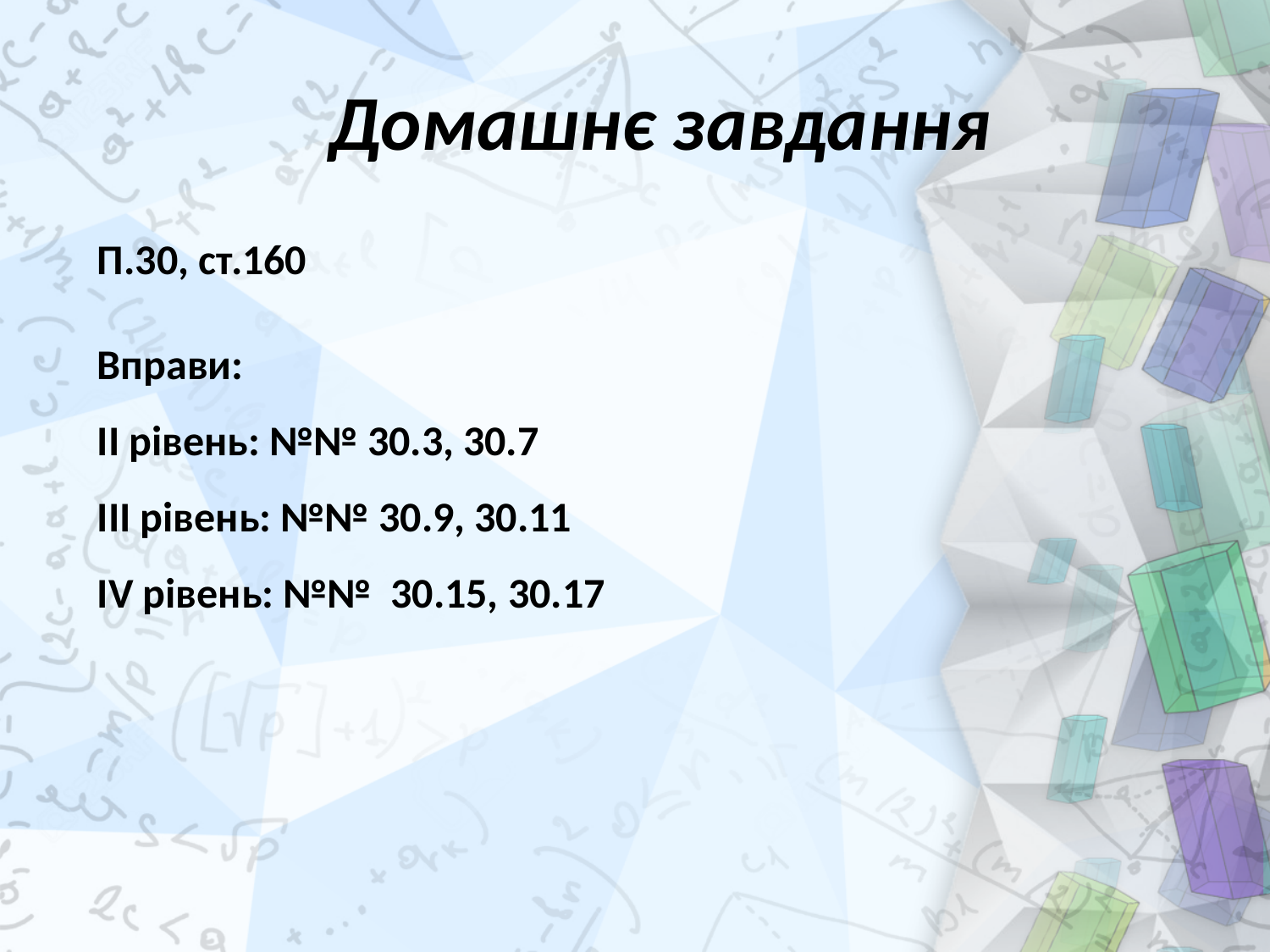

Домашнє завдання
П.30, ст.160
Вправи:
ІІ рівень: №№ 30.3, 30.7
ІІІ рівень: №№ 30.9, 30.11
ІV рівень: №№  30.15, 30.17